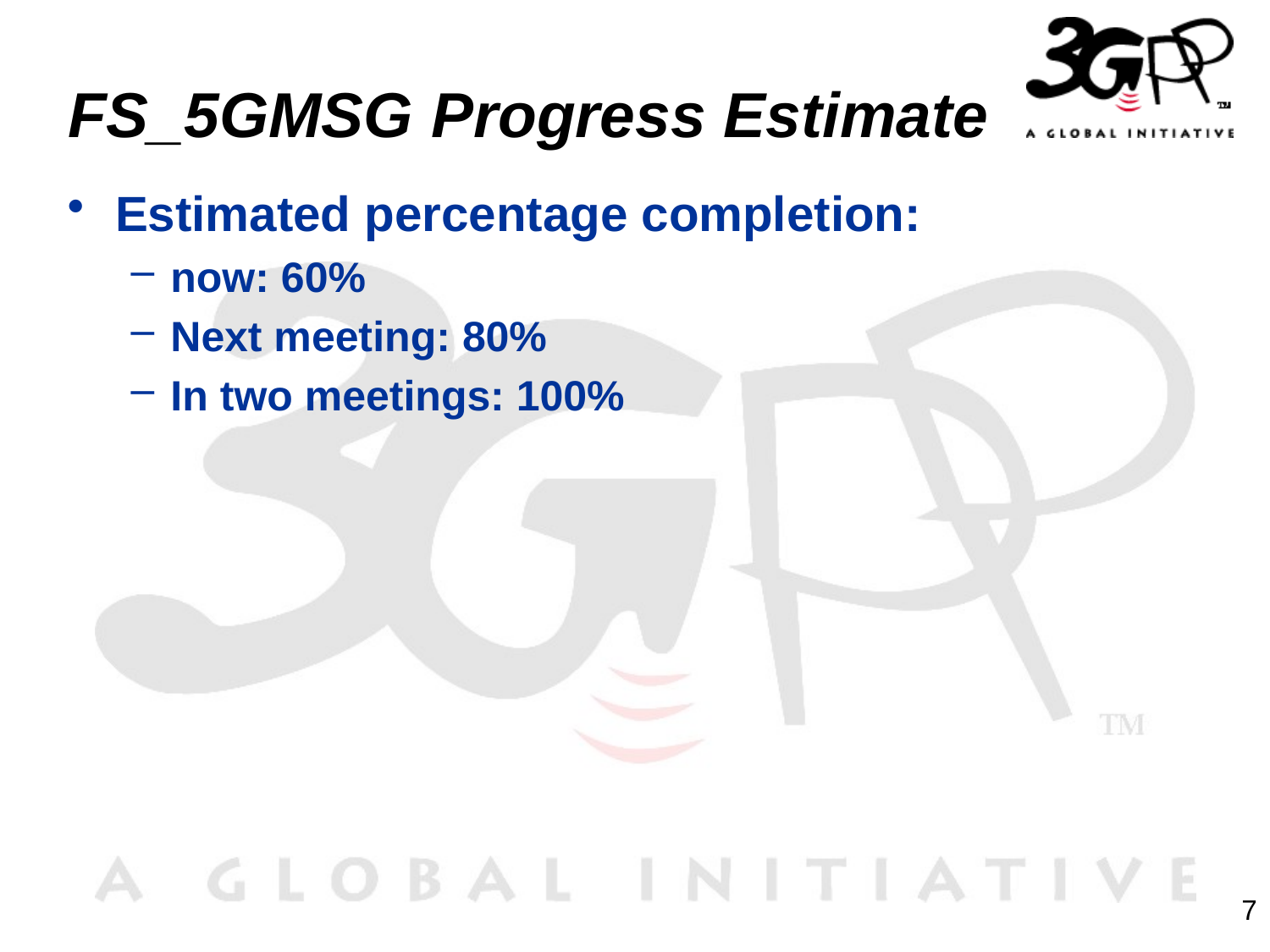

# FS_5GMSG Progress Estimate
Estimated percentage completion:
now: 60%
Next meeting: 80%
In two meetings: 100%
7